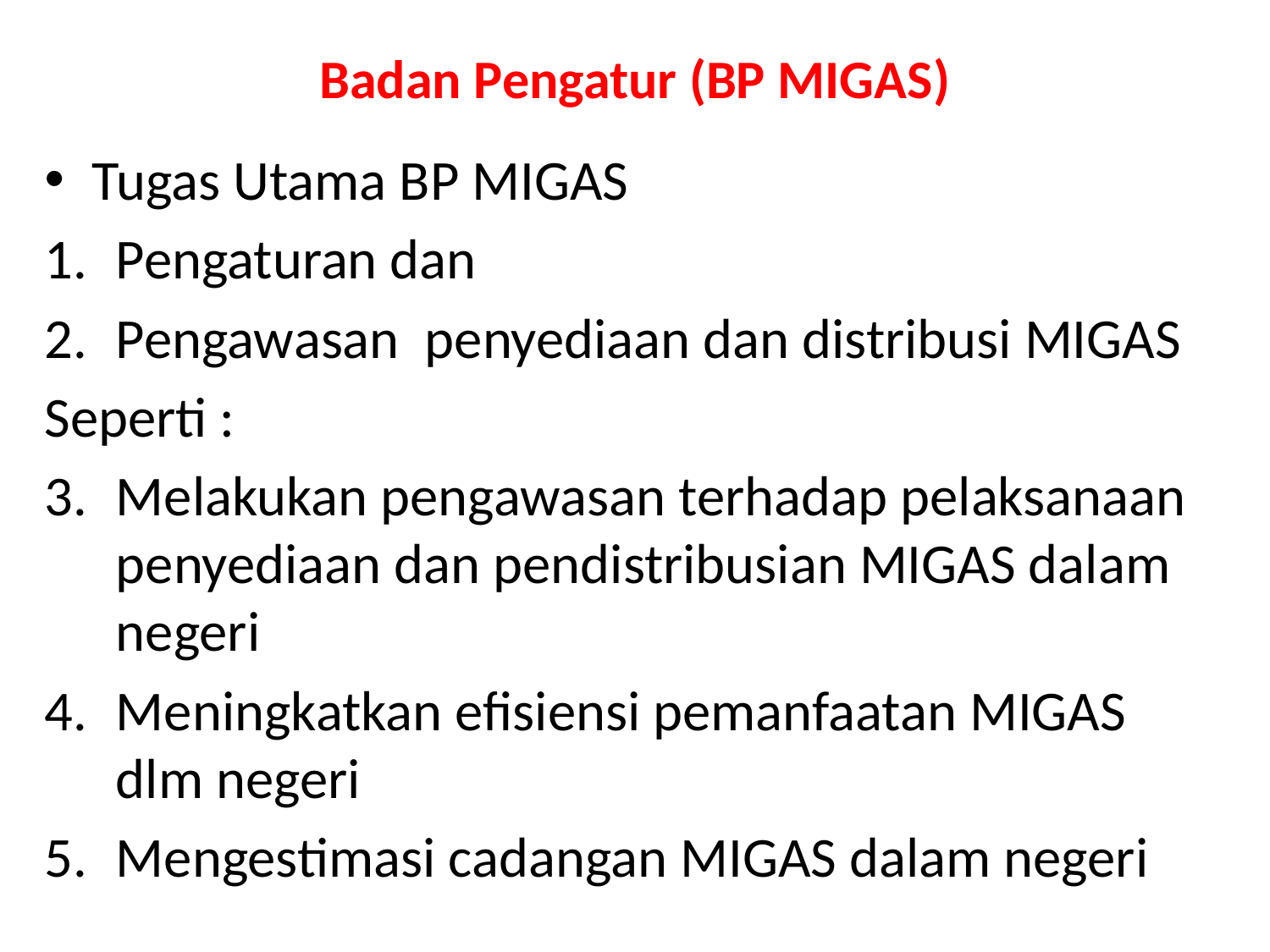

# Badan Pengatur (BP MIGAS)
Tugas Utama BP MIGAS
Pengaturan dan
Pengawasan  penyediaan dan distribusi MIGAS
Seperti :
Melakukan pengawasan terhadap pelaksanaan penyediaan dan pendistribusian MIGAS dalam negeri
Meningkatkan efisiensi pemanfaatan MIGAS dlm negeri
Mengestimasi cadangan MIGAS dalam negeri